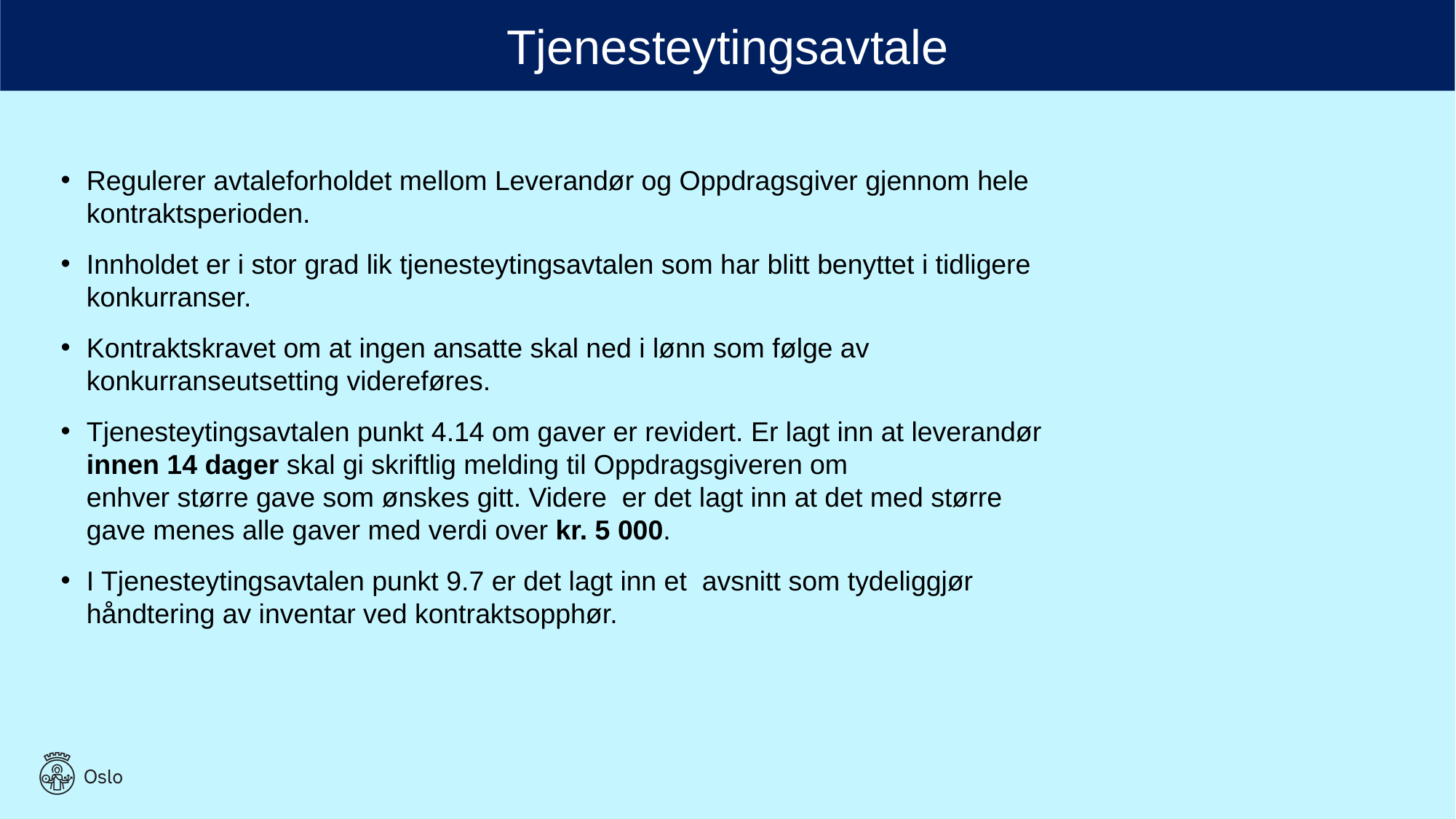

Tjenesteytingsavtale
Regulerer avtaleforholdet mellom Leverandør og Oppdragsgiver gjennom hele kontraktsperioden.
Innholdet er i stor grad lik tjenesteytingsavtalen som har blitt benyttet i tidligere konkurranser.
Kontraktskravet om at ingen ansatte skal ned i lønn som følge av konkurranseutsetting videreføres.
Tjenesteytingsavtalen punkt 4.14 om gaver er revidert. Er lagt inn at leverandør innen 14 dager skal gi skriftlig melding til Oppdragsgiveren om enhver større gave som ønskes gitt. Videre  er det lagt inn at det med større gave menes alle gaver med verdi over kr. 5 000.
I Tjenesteytingsavtalen punkt 9.7 er det lagt inn et  avsnitt som tydeliggjør håndtering av inventar ved kontraktsopphør.